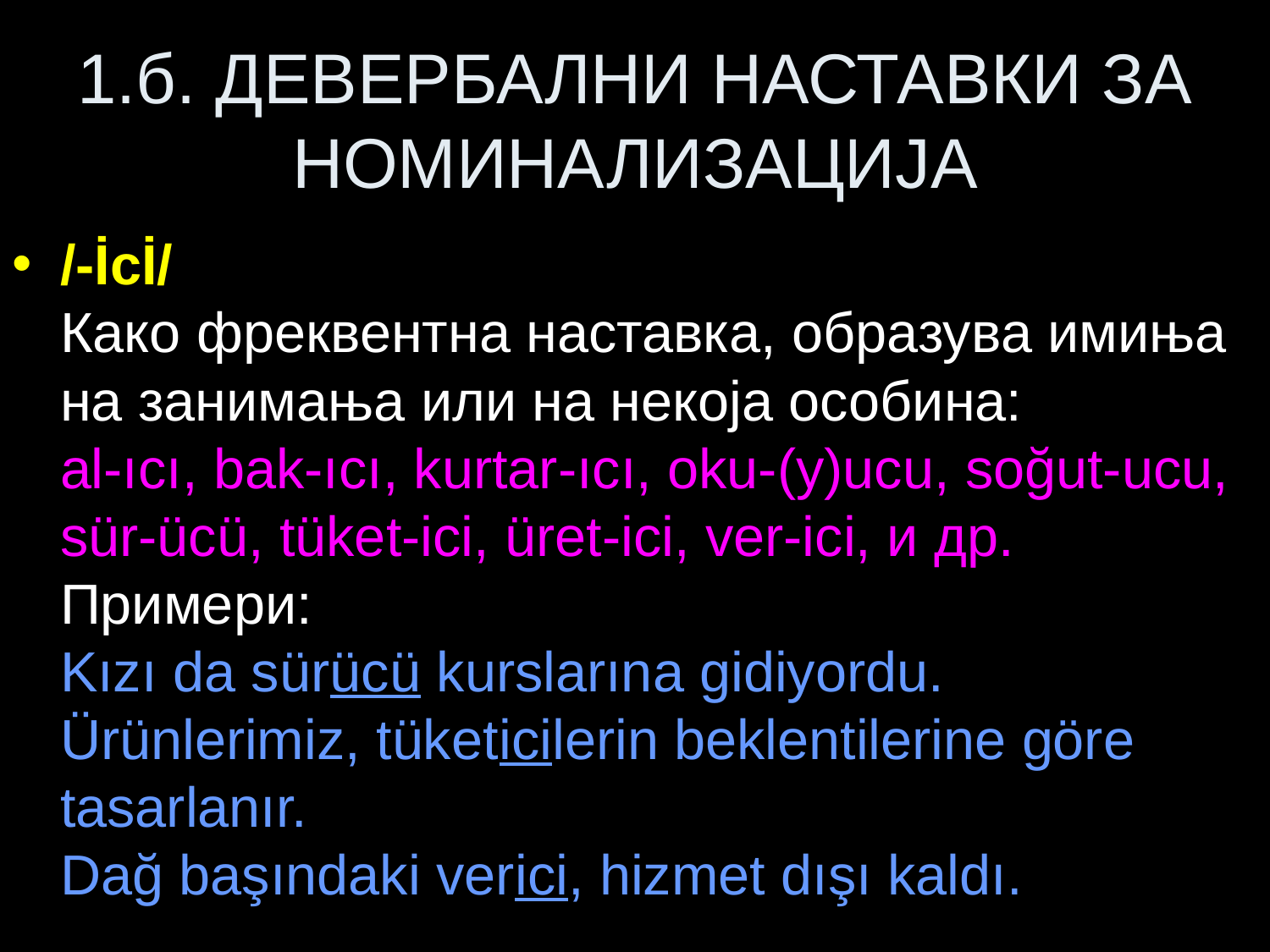

# 1.б. ДЕВЕРБАЛНИ НАСТАВКИ ЗА НОМИНАЛИЗАЦИЈА
/-İcİ/
Како фреквентна наставка, образува имиња на занимања или на некоја особина:
al-ıcı, bak-ıcı, kurtar-ıcı, oku-(y)ucu, soğut-ucu, sür-ücü, tüket-ici, üret-ici, ver-ici, и др.
Примери:
Kızı da sürücü kurslarına gidiyordu.
Ürünlerimiz, tüketicilerin beklentilerine göre tasarlanır.
Dağ başındaki verici, hizmet dışı kaldı.